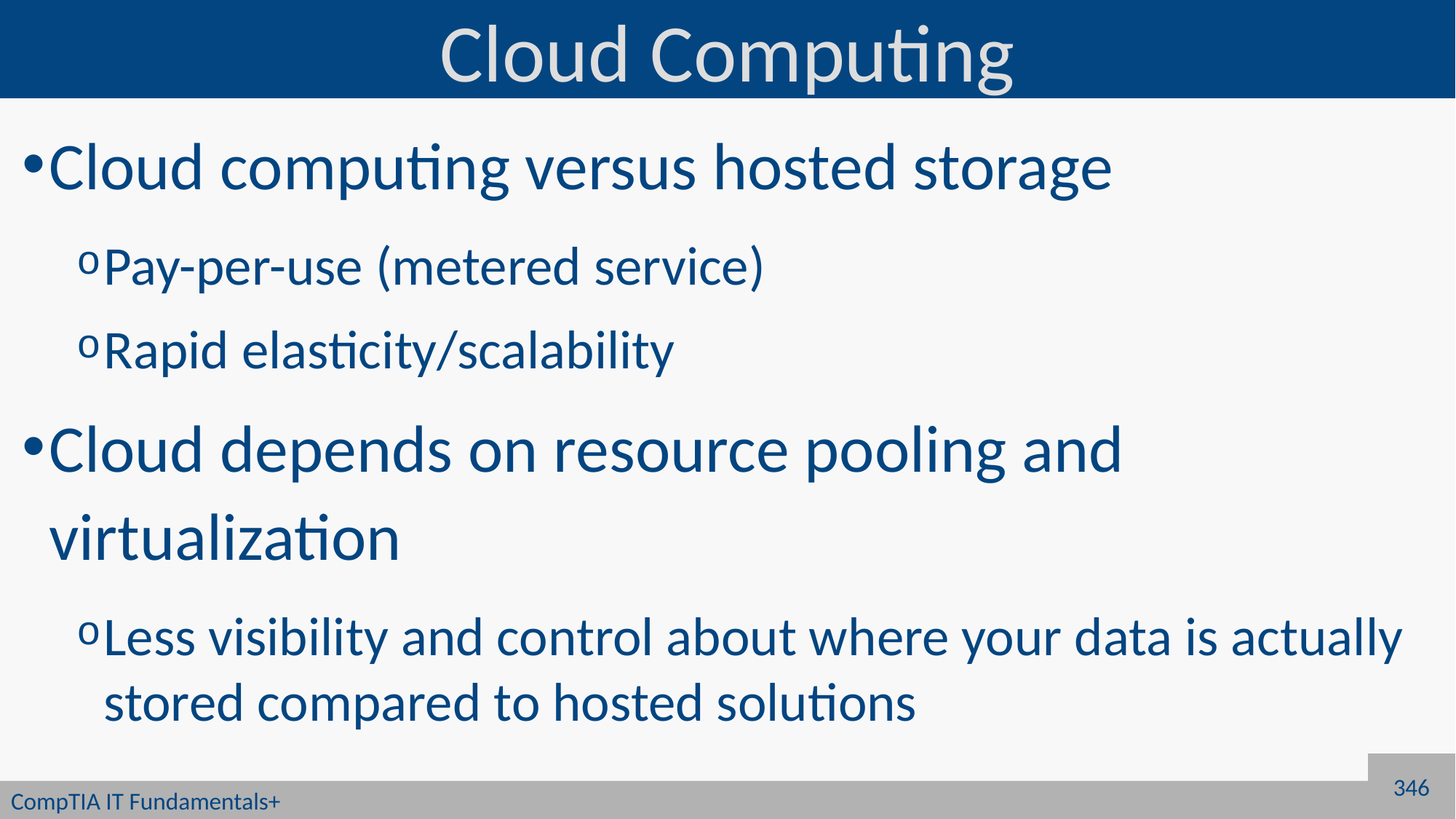

# Cloud Computing
Cloud computing versus hosted storage
Pay-per-use (metered service)
Rapid elasticity/scalability
Cloud depends on resource pooling and virtualization
Less visibility and control about where your data is actually stored compared to hosted solutions

346
CompTIA IT Fundamentals+